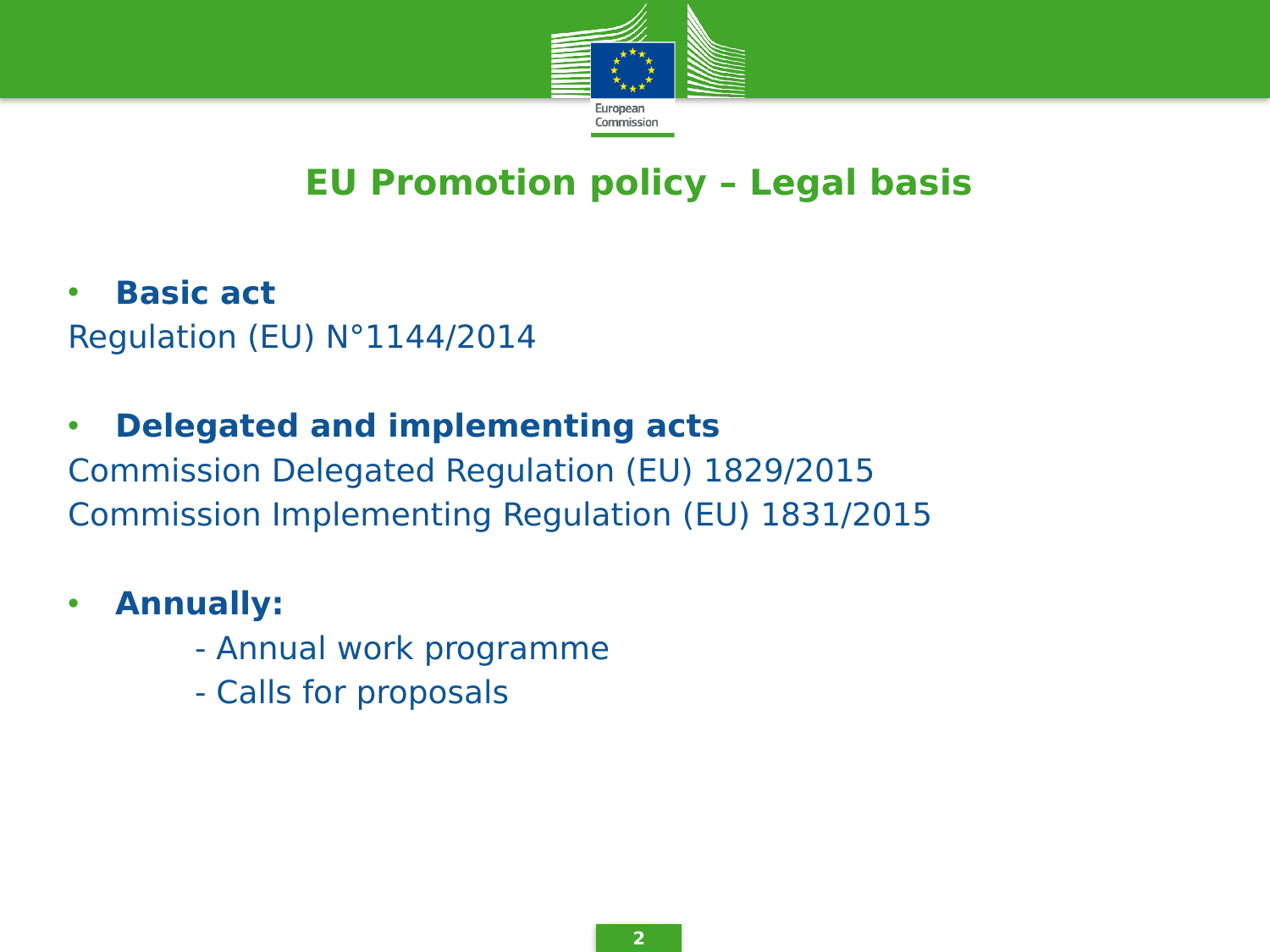

# EU Promotion policy – Legal basis
Basic act
Regulation (EU) N°1144/2014

Delegated and implementing acts
Commission Delegated Regulation (EU) 1829/2015
Commission Implementing Regulation (EU) 1831/2015

Annually:
	- Annual work programme
	- Calls for proposals

2